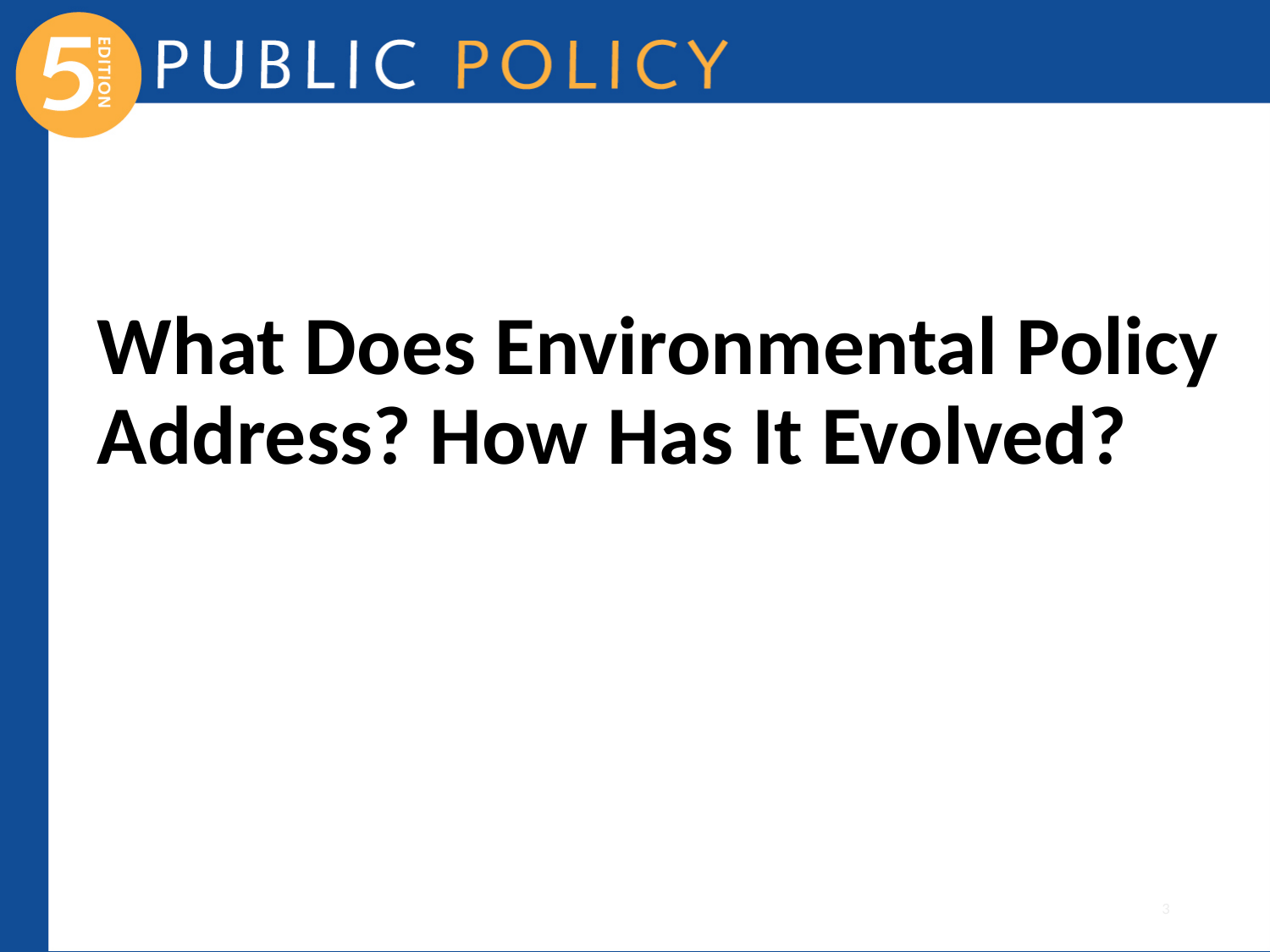

# What Does Environmental Policy Address? How Has It Evolved?
3